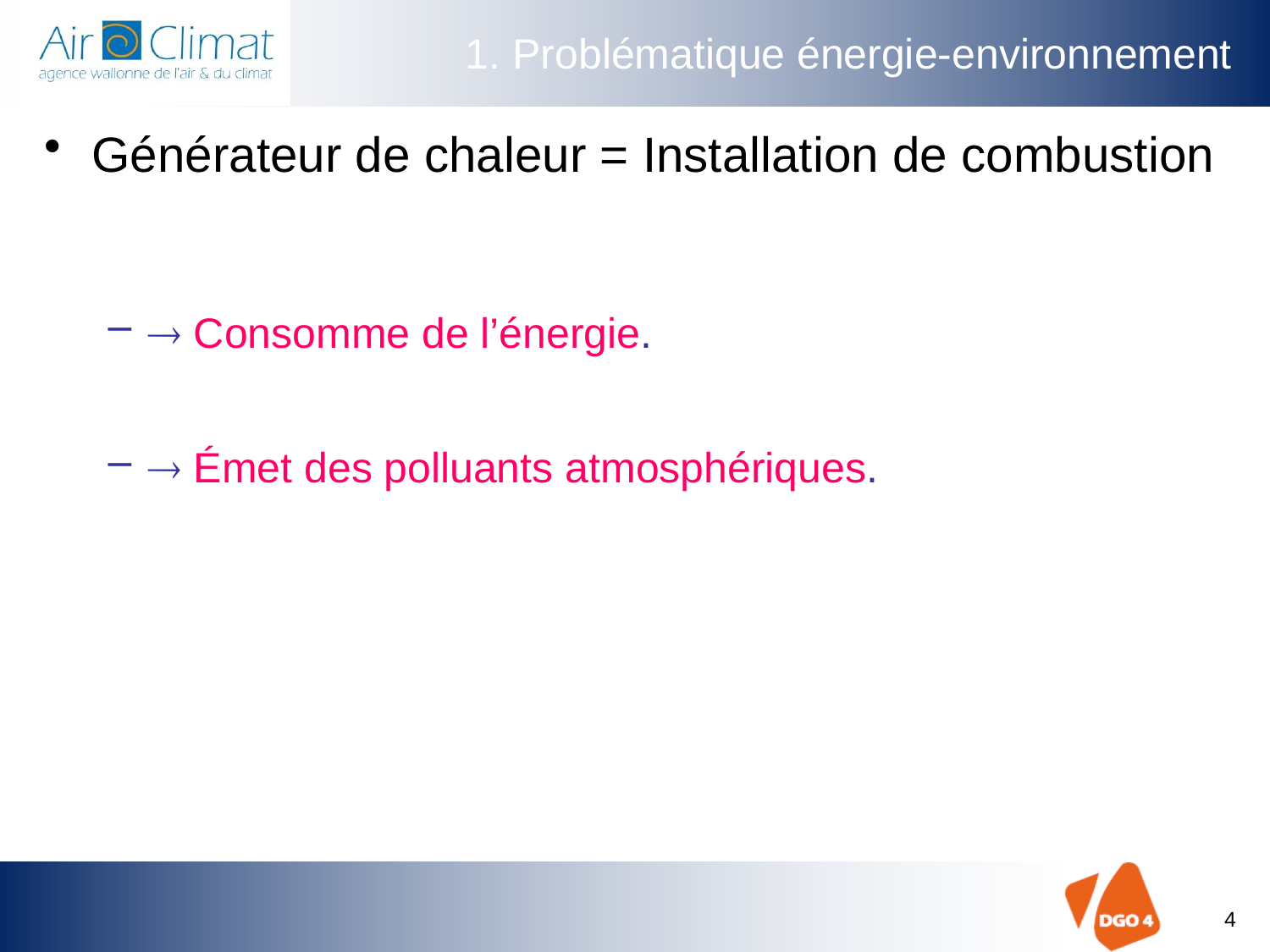

# 1. Problématique énergie-environnement
Générateur de chaleur = Installation de combustion

→ Consomme de l’énergie.

→ Émet des polluants atmosphériques.

4